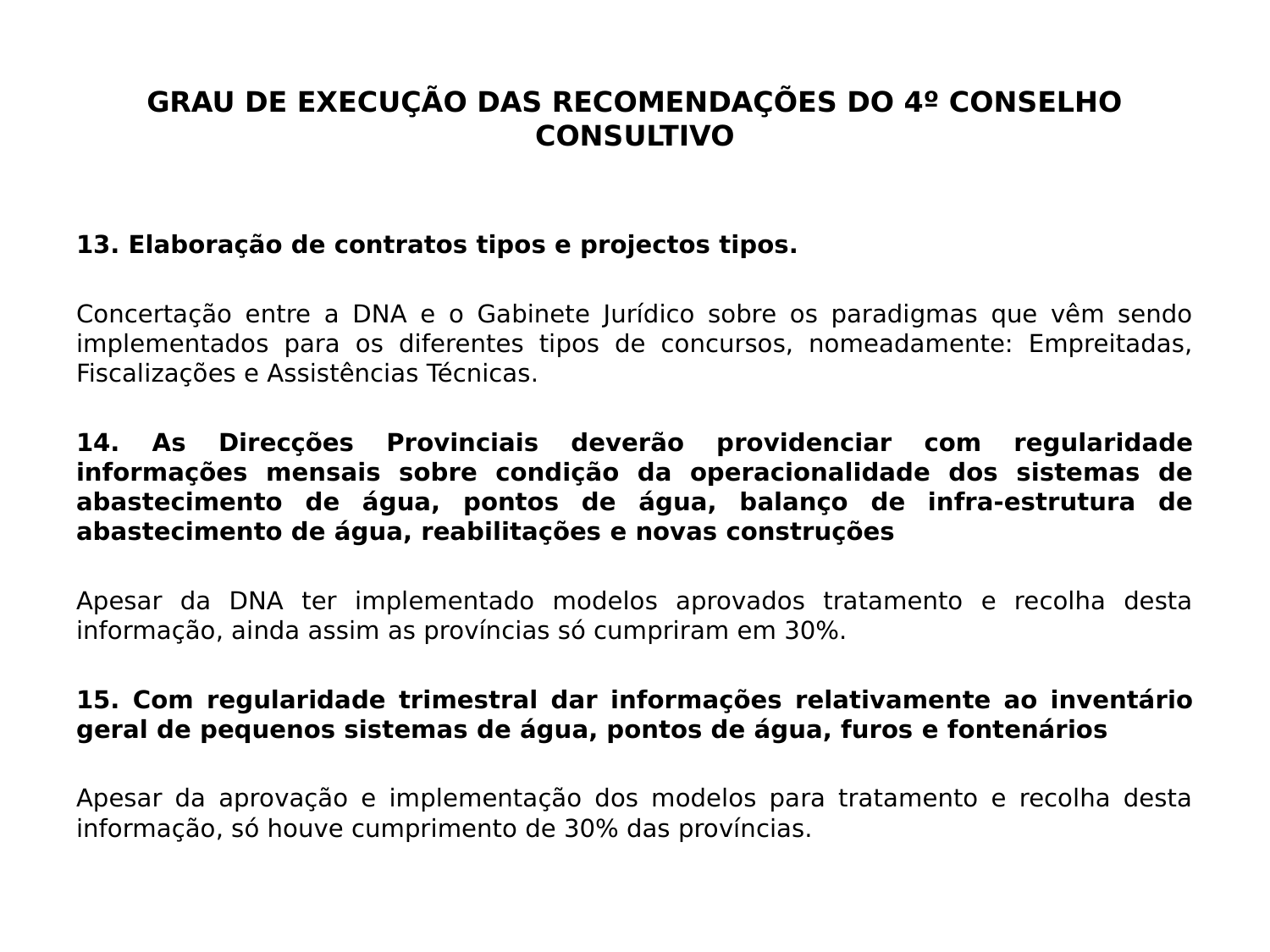

# GRAU DE EXECUÇÃO DAS RECOMENDAÇÕES DO 4º CONSELHO CONSULTIVO
13. Elaboração de contratos tipos e projectos tipos.

Concertação entre a DNA e o Gabinete Jurídico sobre os paradigmas que vêm sendo implementados para os diferentes tipos de concursos, nomeadamente: Empreitadas, Fiscalizações e Assistências Técnicas.

14. As Direcções Provinciais deverão providenciar com regularidade informações mensais sobre condição da operacionalidade dos sistemas de abastecimento de água, pontos de água, balanço de infra-estrutura de abastecimento de água, reabilitações e novas construções

Apesar da DNA ter implementado modelos aprovados tratamento e recolha desta informação, ainda assim as províncias só cumpriram em 30%.

15. Com regularidade trimestral dar informações relativamente ao inventário geral de pequenos sistemas de água, pontos de água, furos e fontenários

Apesar da aprovação e implementação dos modelos para tratamento e recolha desta informação, só houve cumprimento de 30% das províncias.